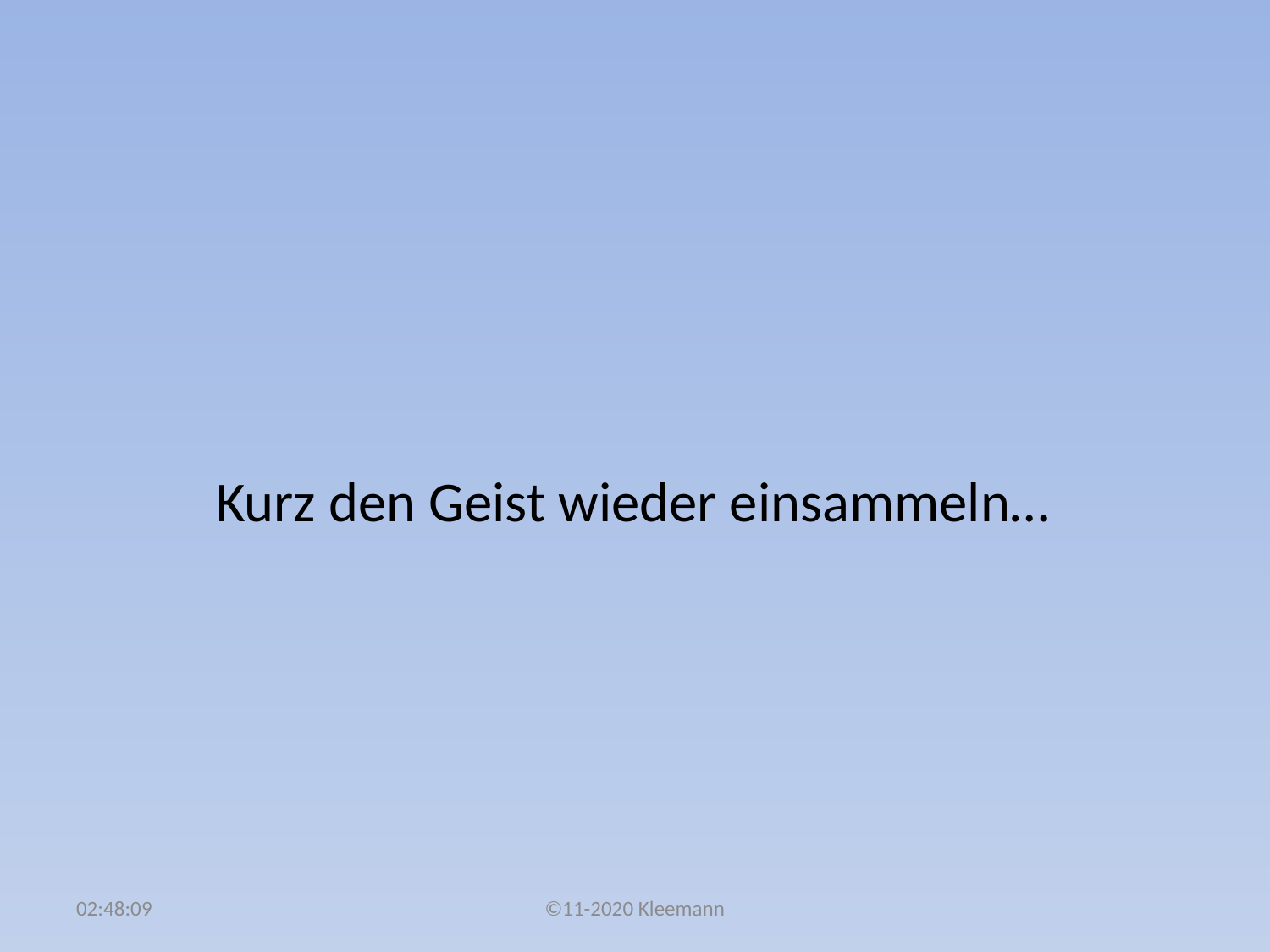

#

           Kurz den Geist wieder einsammeln…
02:48:09
©11-2020 Kleemann